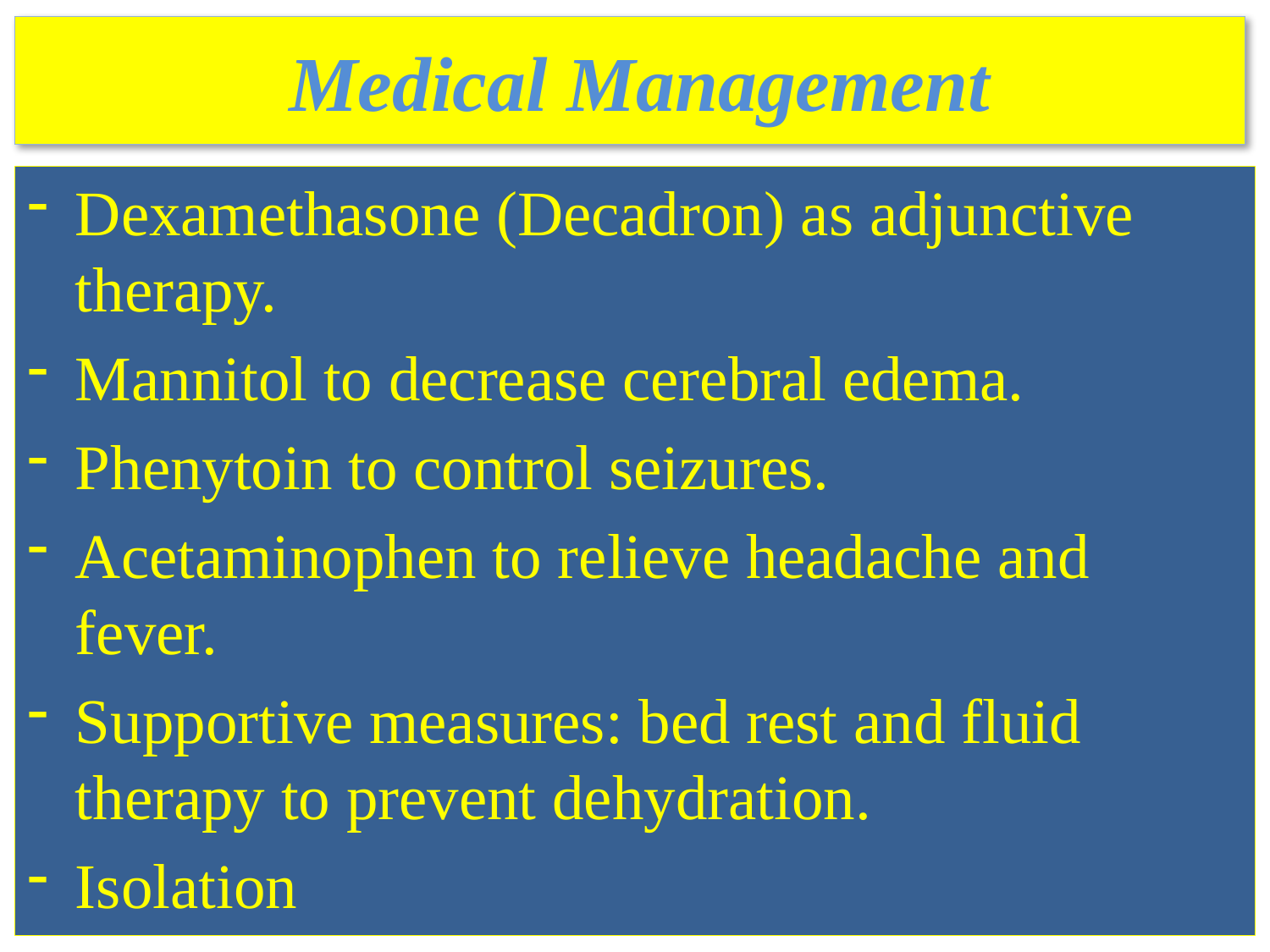

# Medical Management
Dexamethasone (Decadron) as adjunctive therapy.
Mannitol to decrease cerebral edema.
Phenytoin to control seizures.
Acetaminophen to relieve headache and fever.
Supportive measures: bed rest and fluid therapy to prevent dehydration.
Isolation